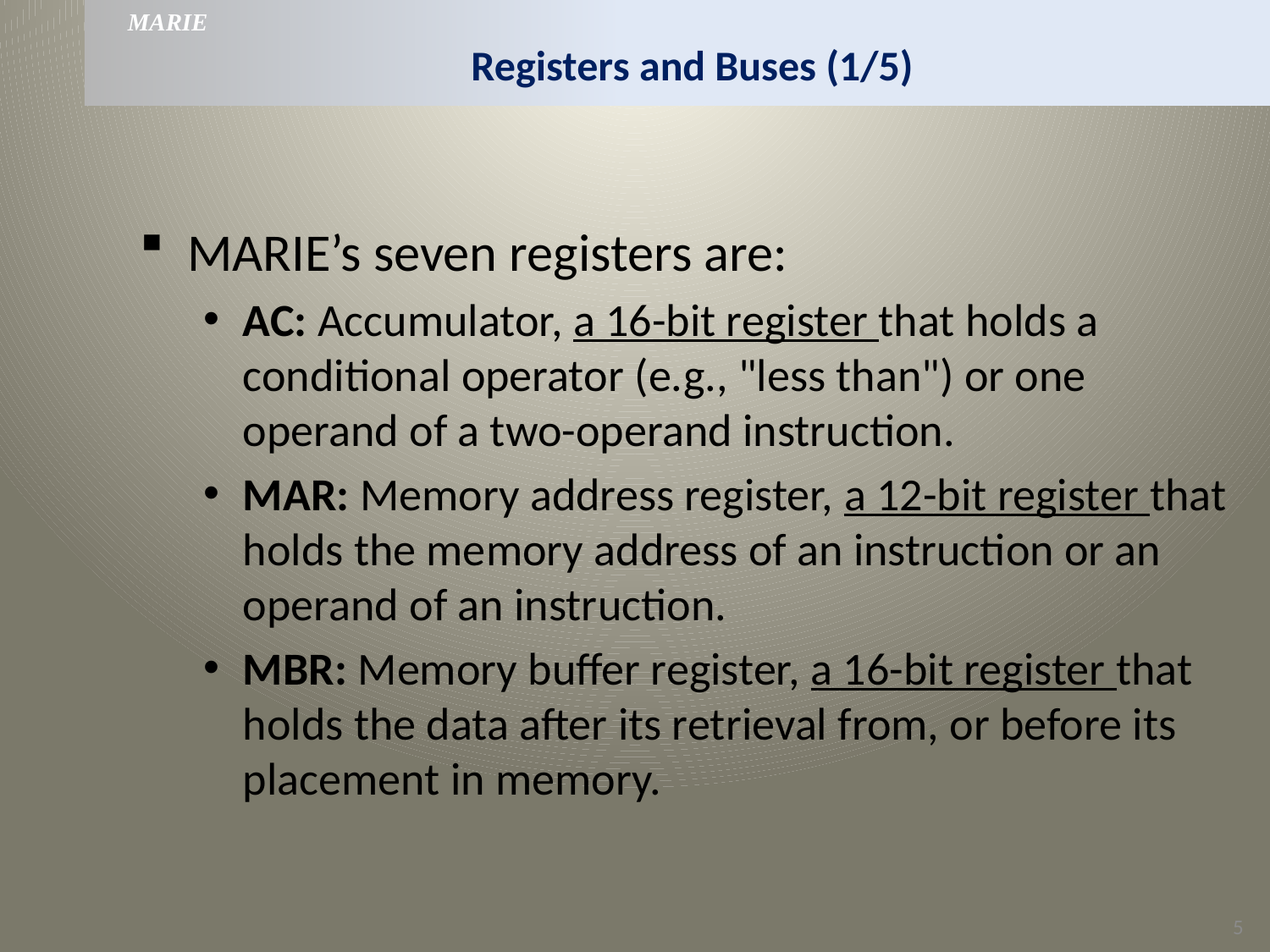

MARIE
# Registers and Buses (1/5)
MARIE’s seven registers are:
AC: Accumulator, a 16-bit register that holds a conditional operator (e.g., "less than") or one operand of a two-operand instruction.
MAR: Memory address register, a 12-bit register that holds the memory address of an instruction or an operand of an instruction.
MBR: Memory buffer register, a 16-bit register that holds the data after its retrieval from, or before its placement in memory.